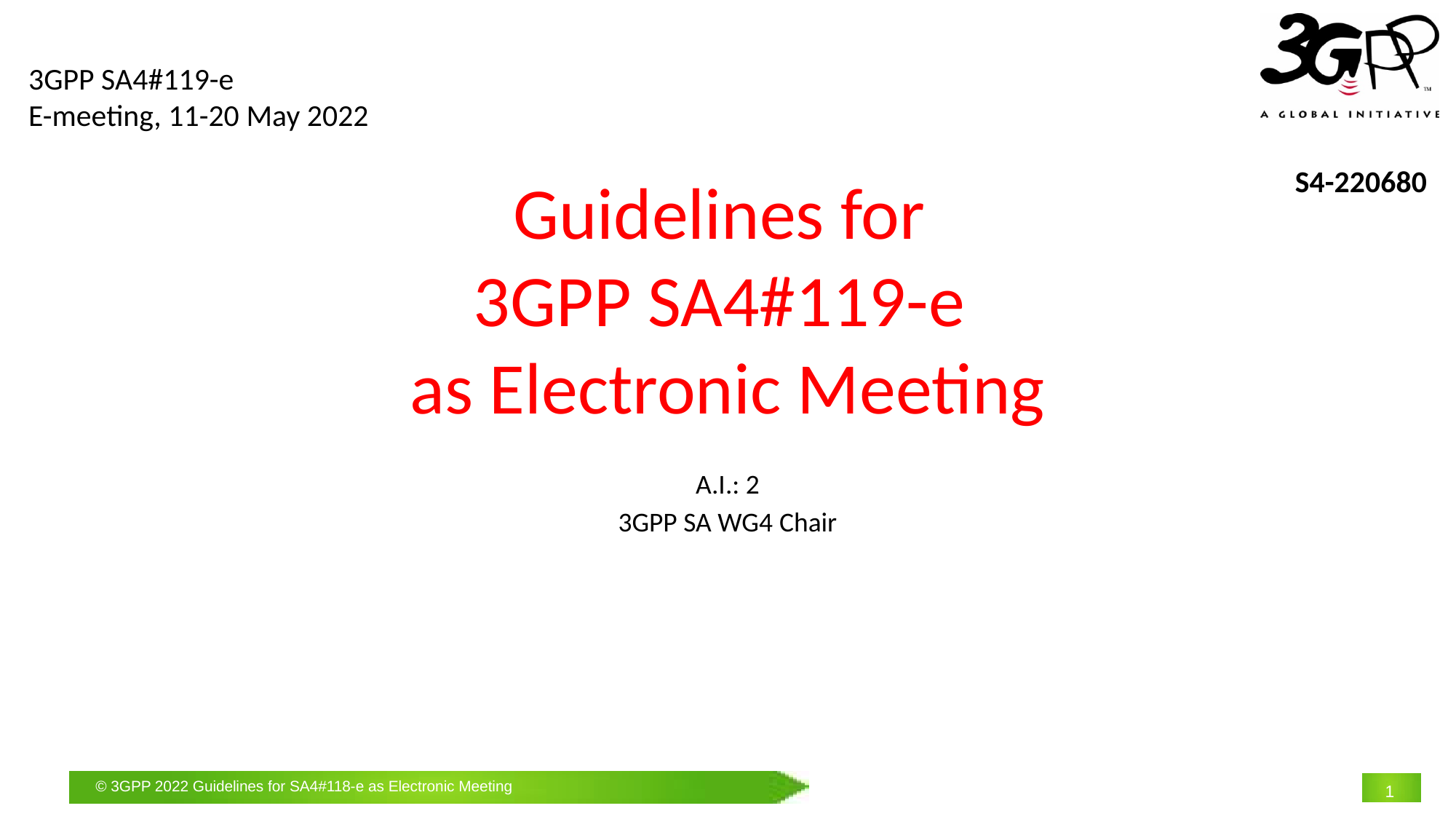

3GPP SA4#119-e
E-meeting, 11-20 May 2022
S4-220680
# Guidelines for 3GPP SA4#119-e as Electronic Meeting
A.I.: 2
3GPP SA WG4 Chair
1